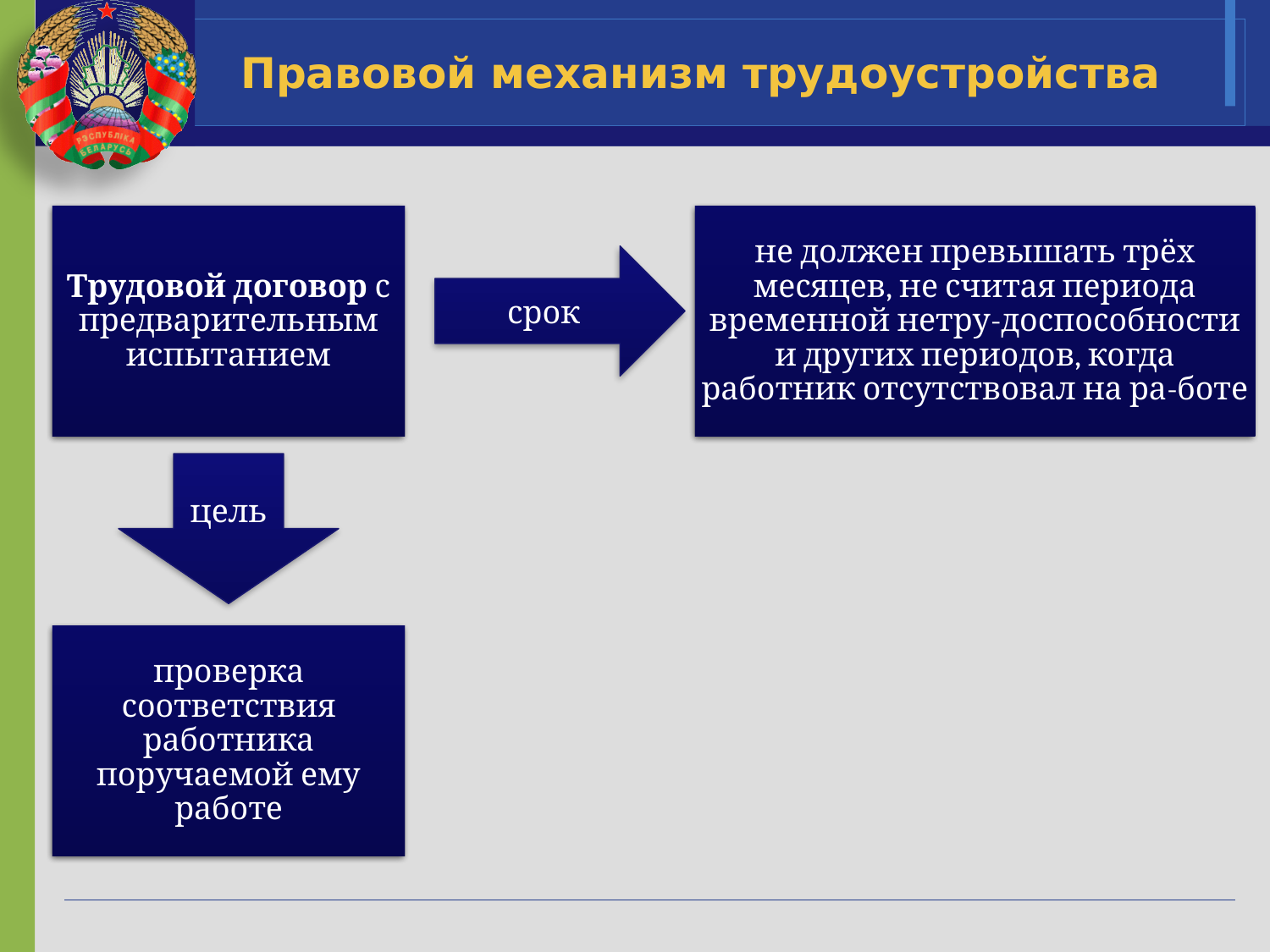

# Правовой механизм трудоустройства

Трудовой договор с предварительным испытанием

не должен превышать трёх месяцев, не считая периода временной нетру-доспособности и других периодов, когда работник отсутствовал на ра-боте
срок
цель

проверка соответствия работника поручаемой ему работе